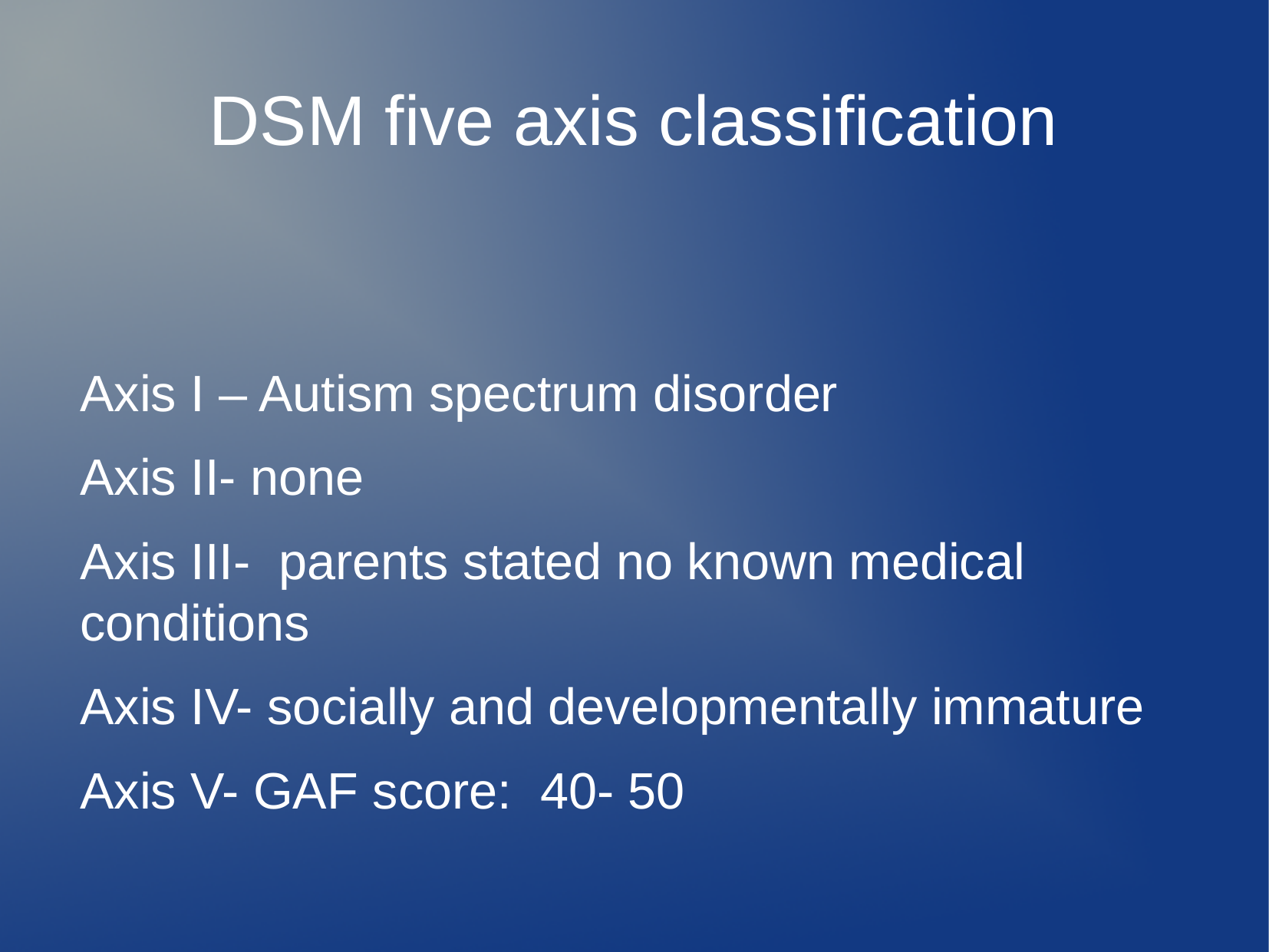

DSM five axis classification

Axis I – Autism spectrum disorder
Axis II- none
Axis III-  parents stated no known medical conditions
Axis IV- socially and developmentally immature
Axis V- GAF score: 	40- 50